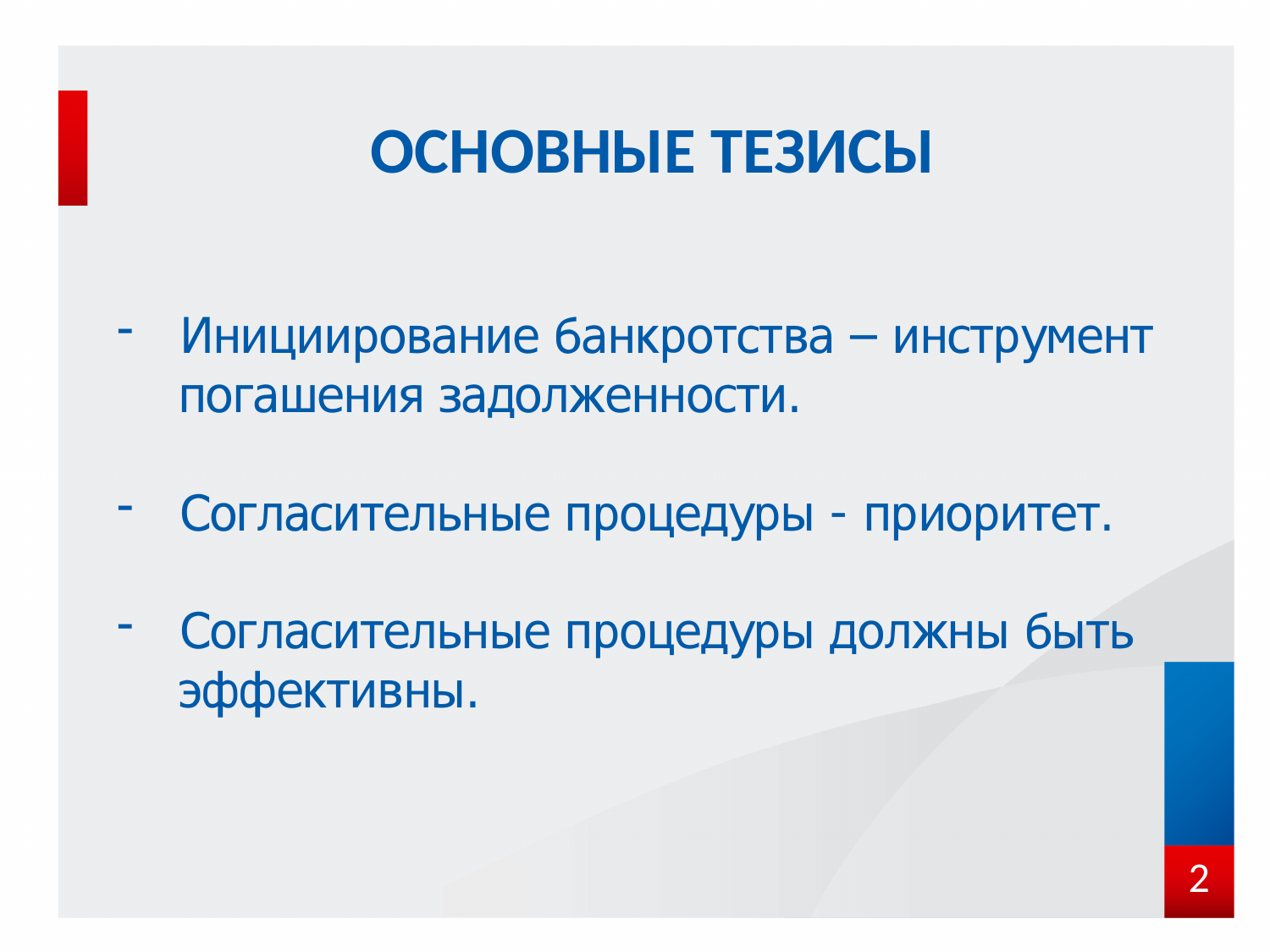

# ОСНОВНЫЕ ТЕЗИСЫ
Инициирование банкротства – инструмент
    погашения задолженности.

Согласительные процедуры - приоритет.

Согласительные процедуры должны быть
    эффективны.
2